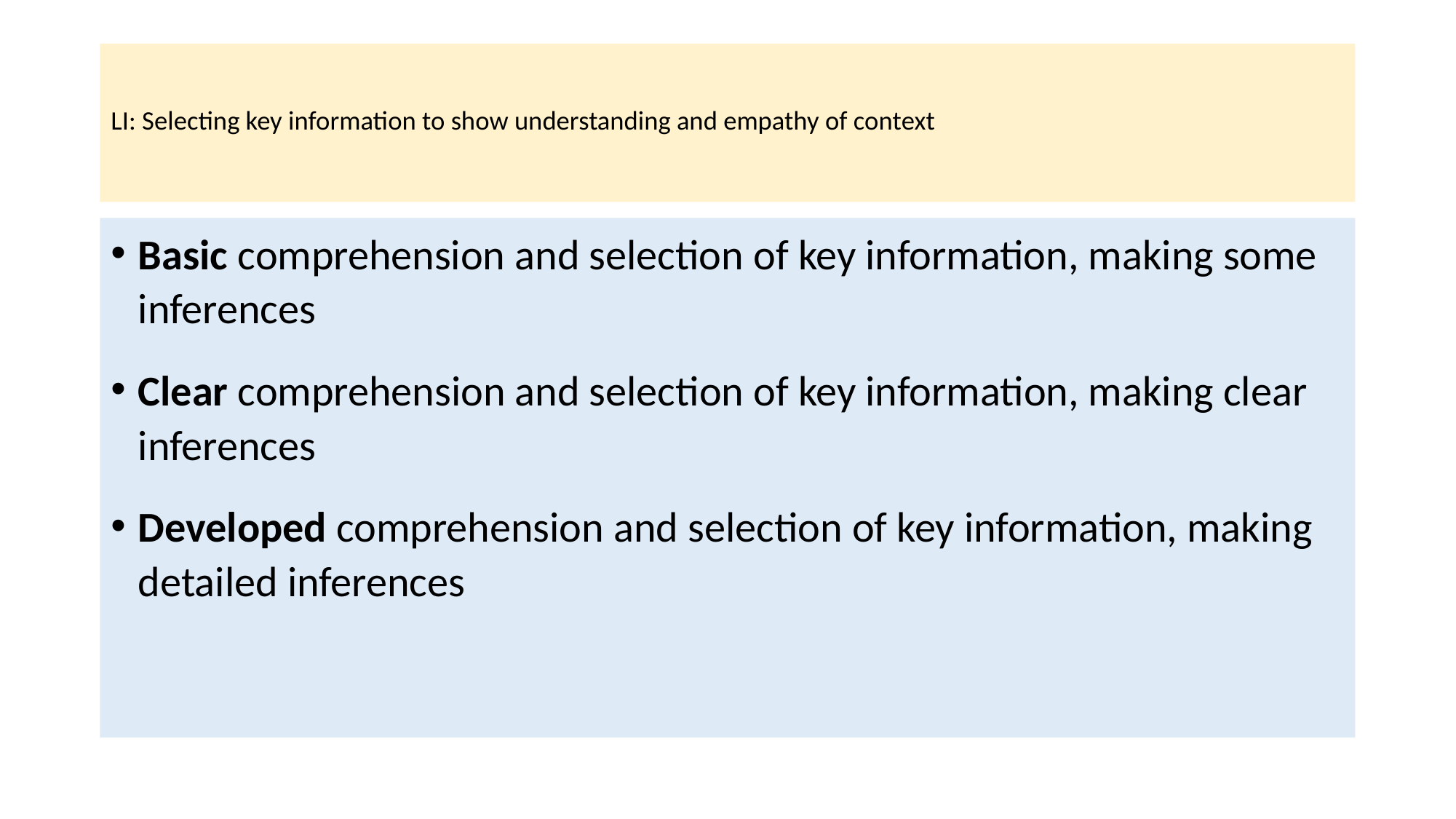

# LI: Selecting key information to show understanding and empathy of context
Basic comprehension and selection of key information, making some inferences
Clear comprehension and selection of key information, making clear inferences
Developed comprehension and selection of key information, making detailed inferences